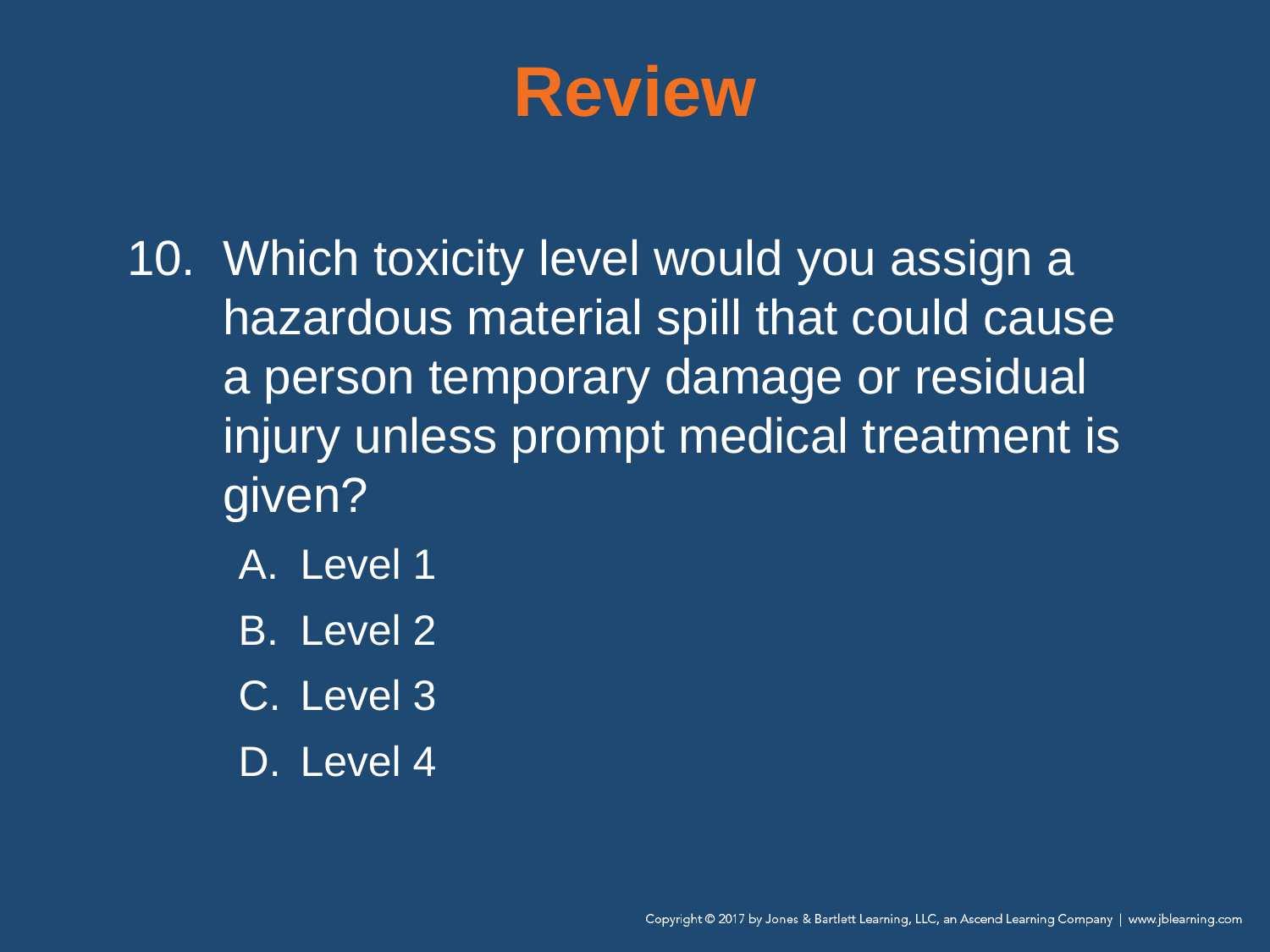

# Review
Which toxicity level would you assign a hazardous material spill that could cause a person temporary damage or residual injury unless prompt medical treatment is given?
Level 1
Level 2
Level 3
Level 4